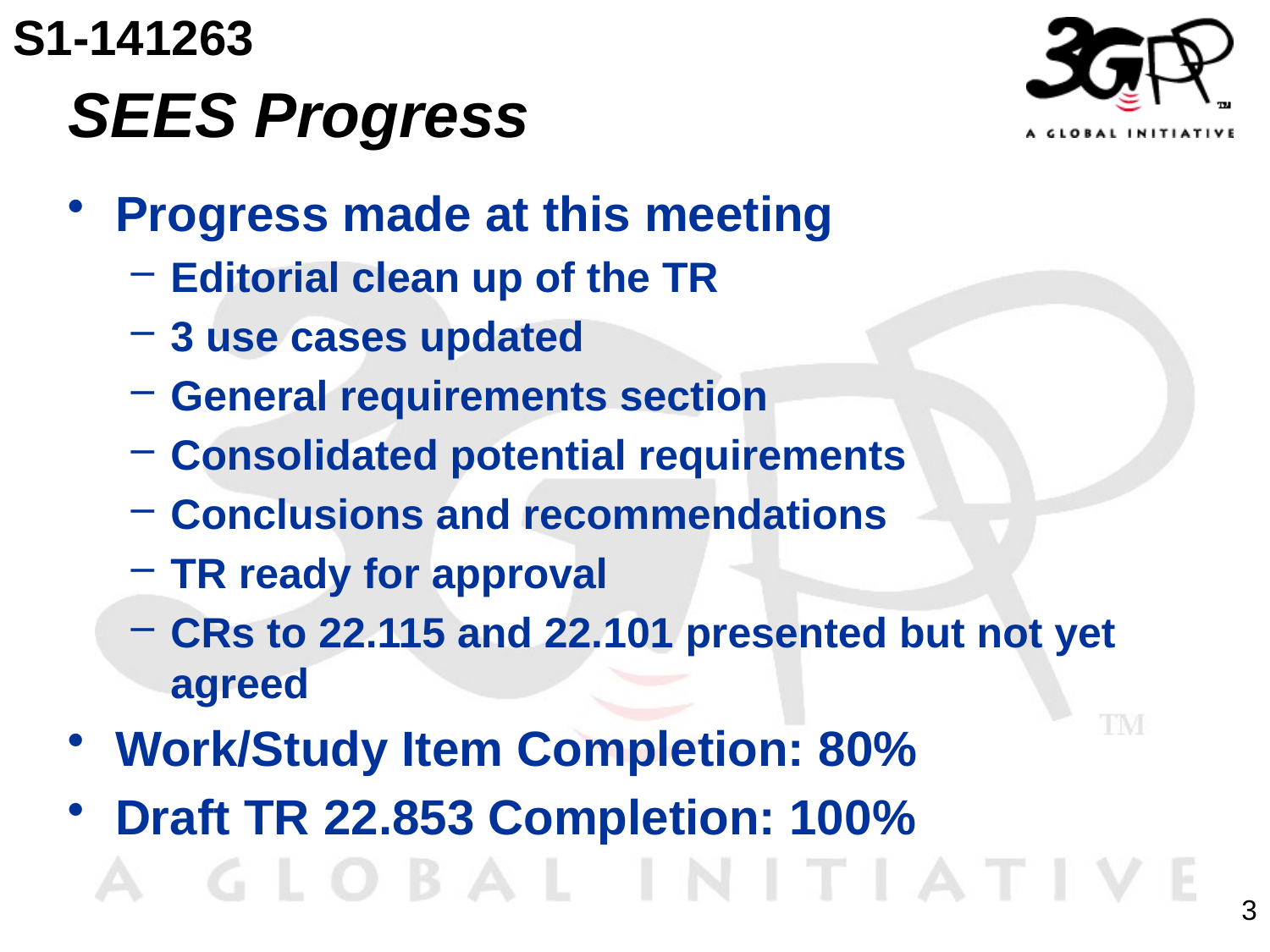

S1-141263
# SEES Progress
Progress made at this meeting
Editorial clean up of the TR
3 use cases updated
General requirements section
Consolidated potential requirements
Conclusions and recommendations
TR ready for approval
CRs to 22.115 and 22.101 presented but not yet agreed
Work/Study Item Completion: 80%
Draft TR 22.853 Completion: 100%
3